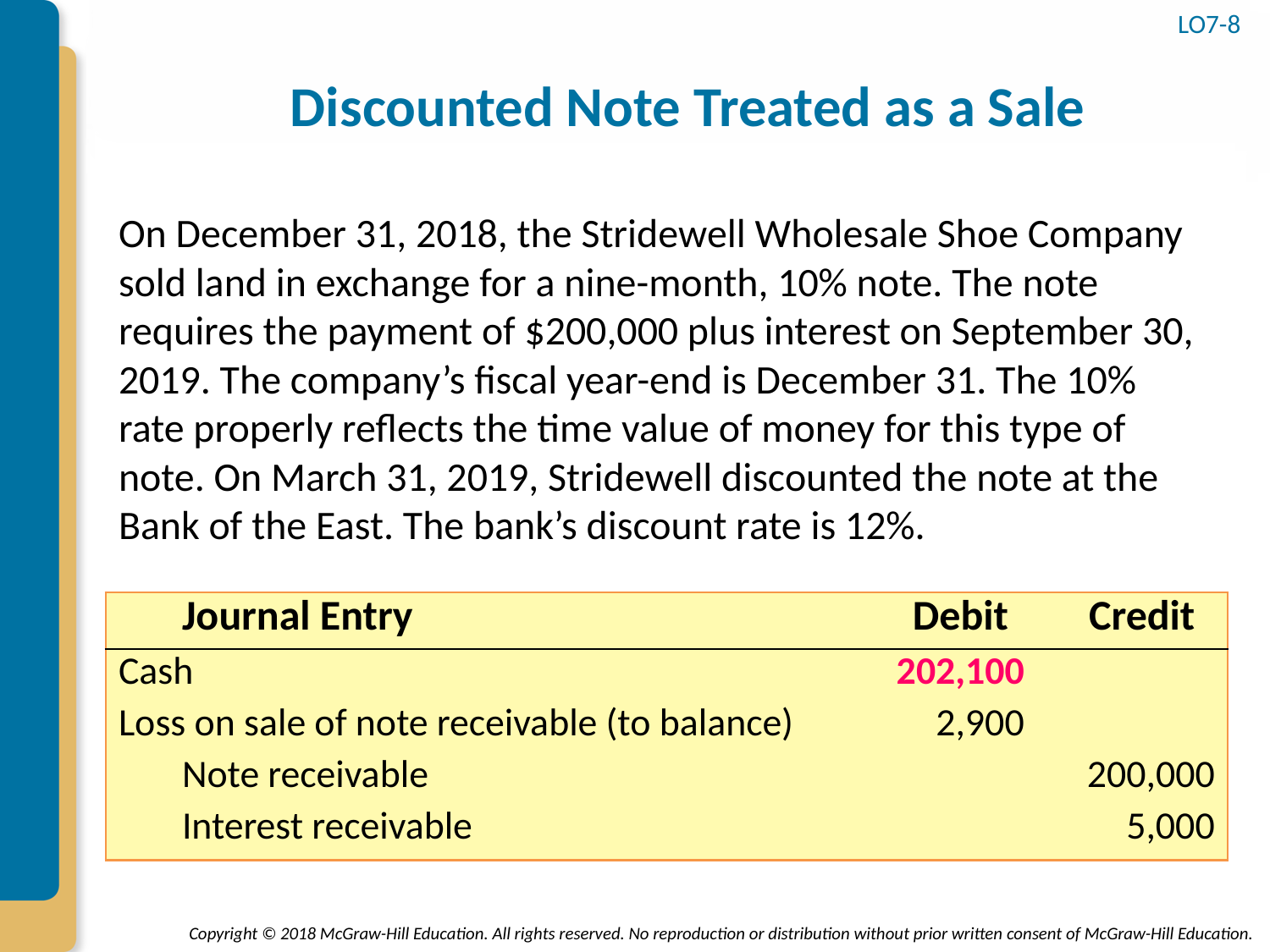

# Discounted Note Treated as a Sale
LO7-8
On December 31, 2018, the Stridewell Wholesale Shoe Company sold land in exchange for a nine-month, 10% note. The note requires the payment of $200,000 plus interest on September 30, 2019. The company’s fiscal year-end is December 31. The 10% rate properly reflects the time value of money for this type of note. On March 31, 2019, Stridewell discounted the note at the Bank of the East. The bank’s discount rate is 12%.

| Journal Entry | Debit | Credit |
| --- | --- | --- |
| Cash | 202,100 |  |
| Loss on sale of note receivable (to balance) | 2,900 |  |
| Note receivable |  | 200,000 |
| Interest receivable |  | 5,000 |